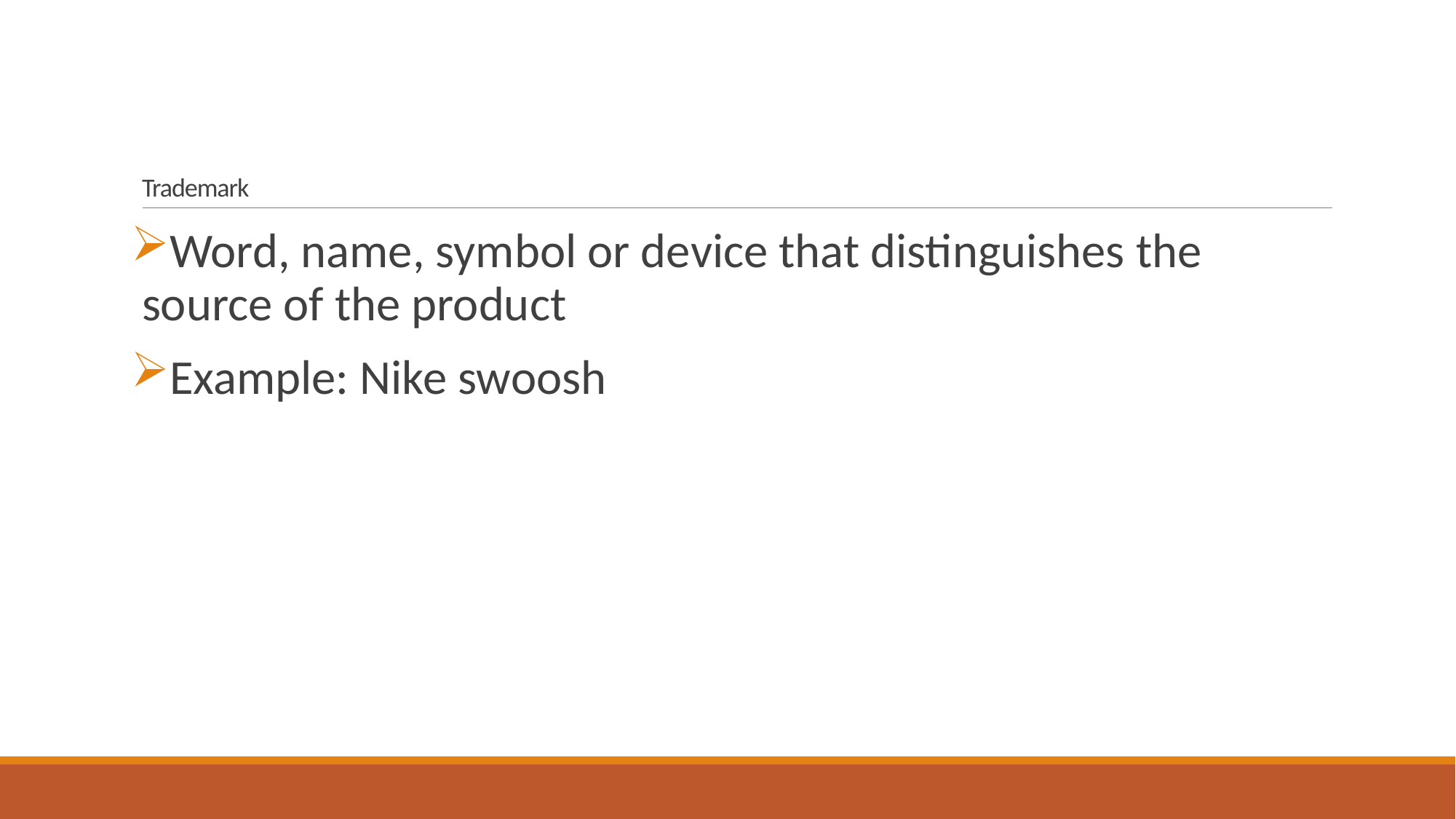

# Trademark
Word, name, symbol or device that distinguishes the source of the product
Example: Nike swoosh